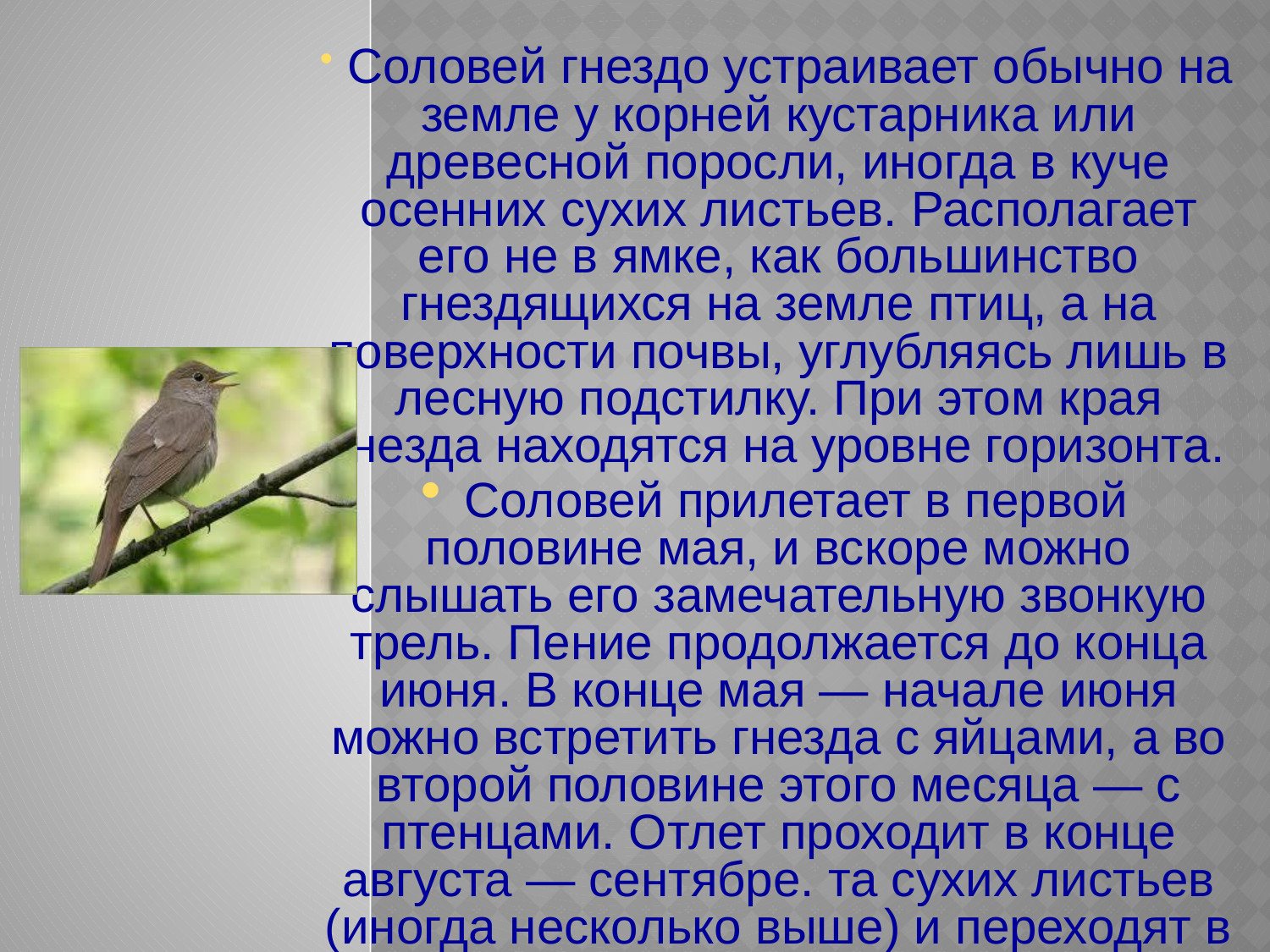

Соловей гнездо устраивает обычно на земле у корней кустарника или древесной поросли, иногда в куче осенних сухих листьев. Располагает его не в ямке, как большинство гнездящихся на земле птиц, а на поверхности почвы, углубляясь лишь в лесную подстилку. При этом края гнезда находятся на уровне горизонта.
 Соловей прилетает в первой половине мая, и вскоре можно слышать его замечательную звонкую трель. Пение продолжается до конца июня. В конце мая — начале июня можно встретить гнезда с яйцами, а во второй половине этого месяца — с птенцами. Отлет проходит в конце августа — сентябре. та сухих листьев (иногда несколько выше) и переходят в него незаметно.